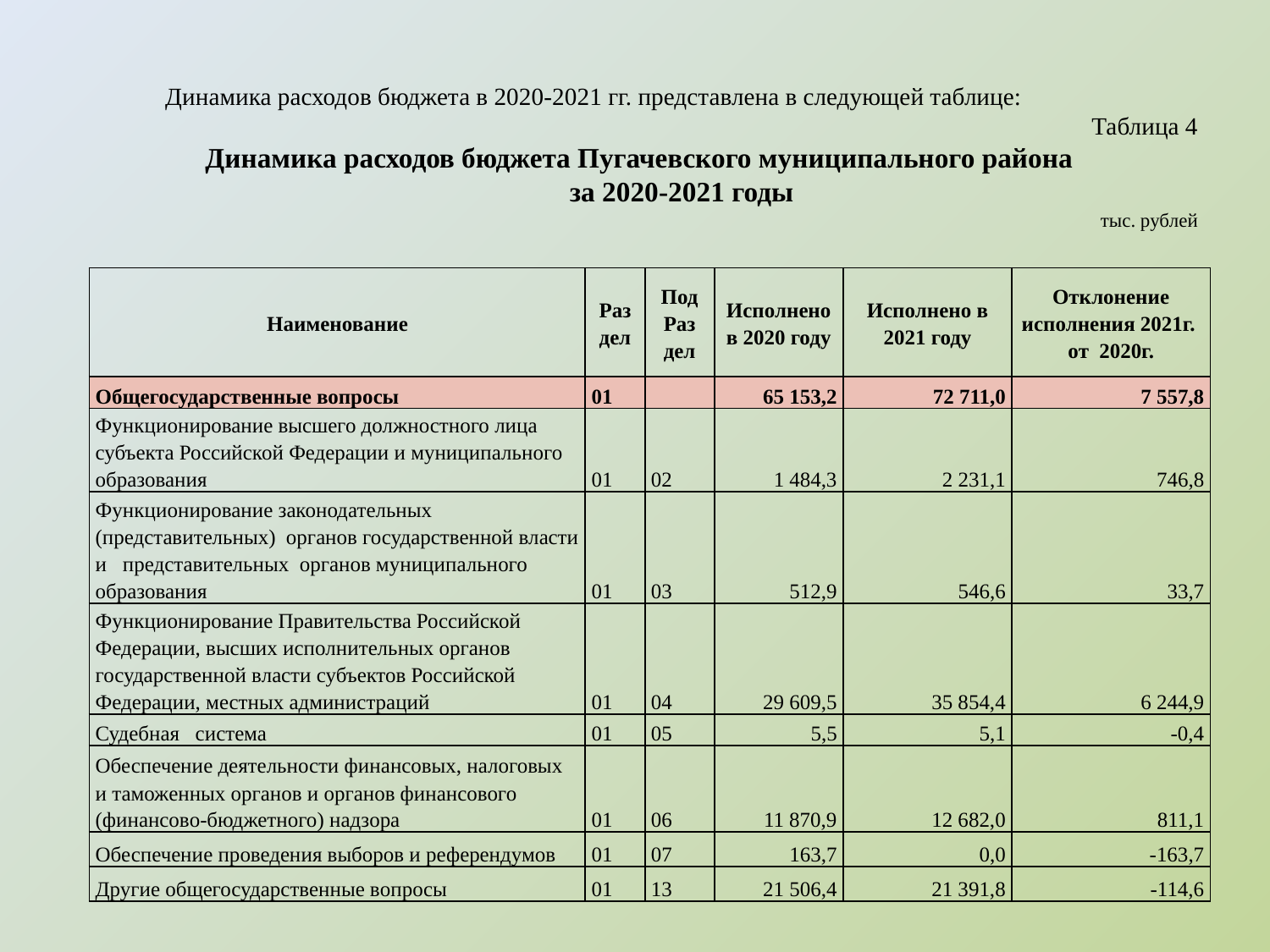

Динамика расходов бюджета в 2020-2021 гг. представлена в следующей таблице:
Таблица 4
Динамика расходов бюджета Пугачевского муниципального района
за 2020-2021 годы
                                                                                                                     тыс. рублей
| Наименование | Раз дел | Под Раз дел | Исполнено в 2020 году | Исполнено в 2021 году | Отклонение исполнения 2021г. от 2020г. |
| --- | --- | --- | --- | --- | --- |
| Общегосударственные вопросы | 01 |  | 65 153,2 | 72 711,0 | 7 557,8 |
| Функционирование высшего должностного лица субъекта Российской Федерации и муниципального образования | 01 | 02 | 1 484,3 | 2 231,1 | 746,8 |
| Функционирование законодательных (представительных) органов государственной власти и представительных органов муниципального образования | 01 | 03 | 512,9 | 546,6 | 33,7 |
| Функционирование Правительства Российской Федерации, высших исполнительных органов государственной власти субъектов Российской Федерации, местных администраций | 01 | 04 | 29 609,5 | 35 854,4 | 6 244,9 |
| Судебная система | 01 | 05 | 5,5 | 5,1 | -0,4 |
| Обеспечение деятельности финансовых, налоговых и таможенных органов и органов финансового (финансово-бюджетного) надзора | 01 | 06 | 11 870,9 | 12 682,0 | 811,1 |
| Обеспечение проведения выборов и референдумов | 01 | 07 | 163,7 | 0,0 | -163,7 |
| Другие общегосударственные вопросы | 01 | 13 | 21 506,4 | 21 391,8 | -114,6 |